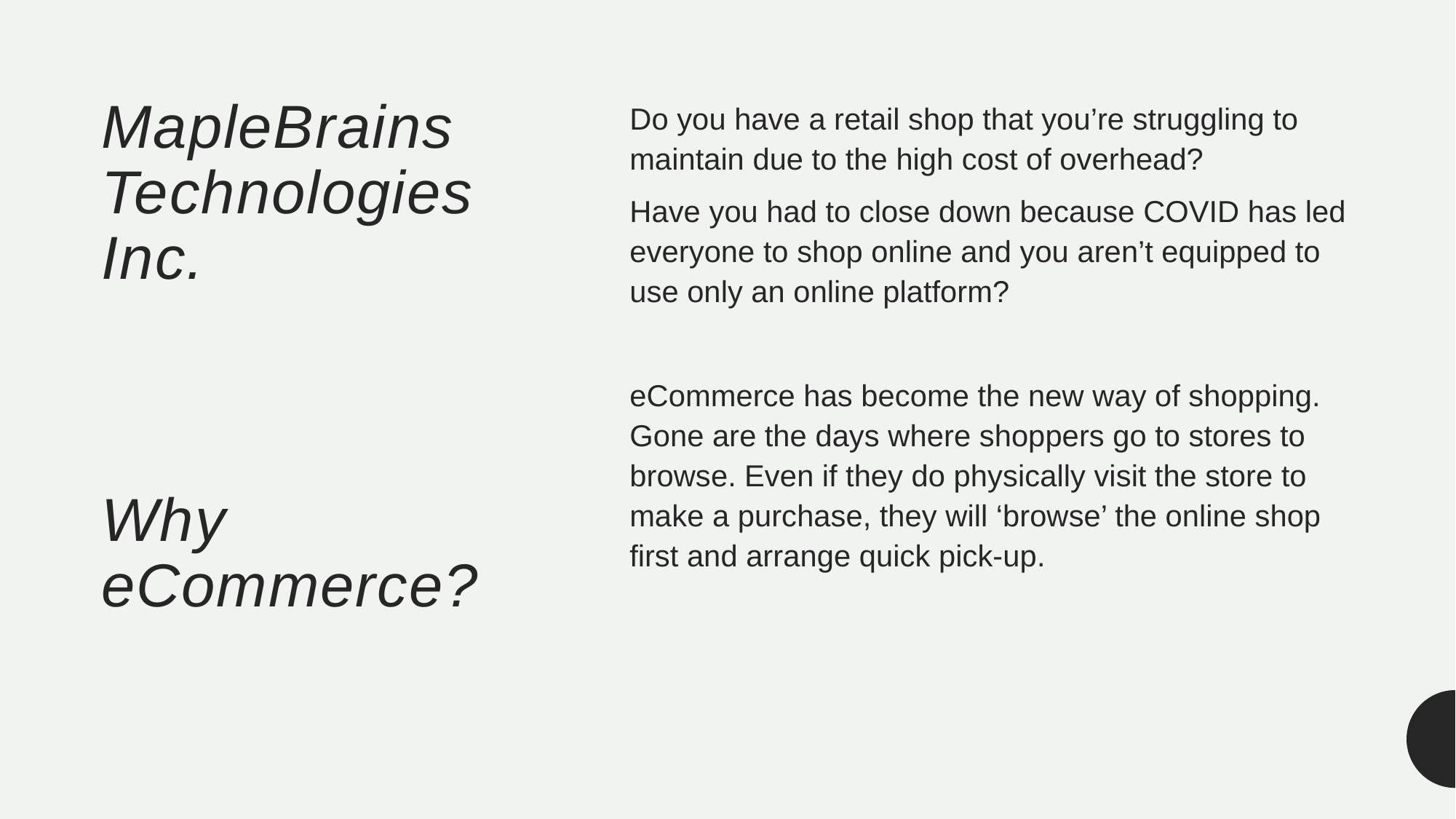

# MapleBrains Technologies Inc. Why eCommerce?
Do you have a retail shop that you’re struggling to maintain due to the high cost of overhead?
Have you had to close down because COVID has led everyone to shop online and you aren’t equipped to use only an online platform?

eCommerce has become the new way of shopping. Gone are the days where shoppers go to stores to browse. Even if they do physically visit the store to make a purchase, they will ‘browse’ the online shop first and arrange quick pick-up.